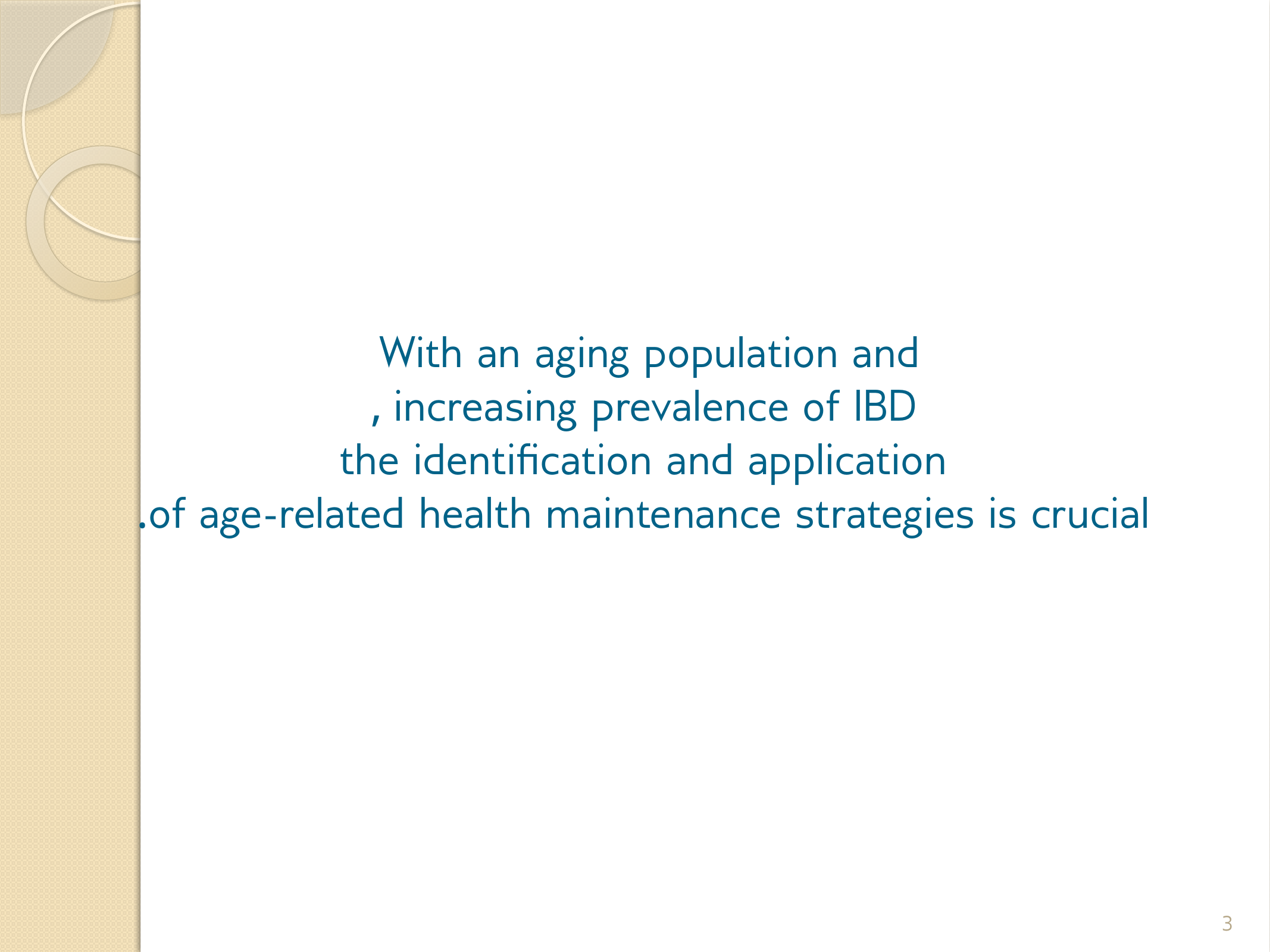

With an aging population and
increasing prevalence of IBD ,
 the identification and application
of age-related health maintenance strategies is crucial.
3